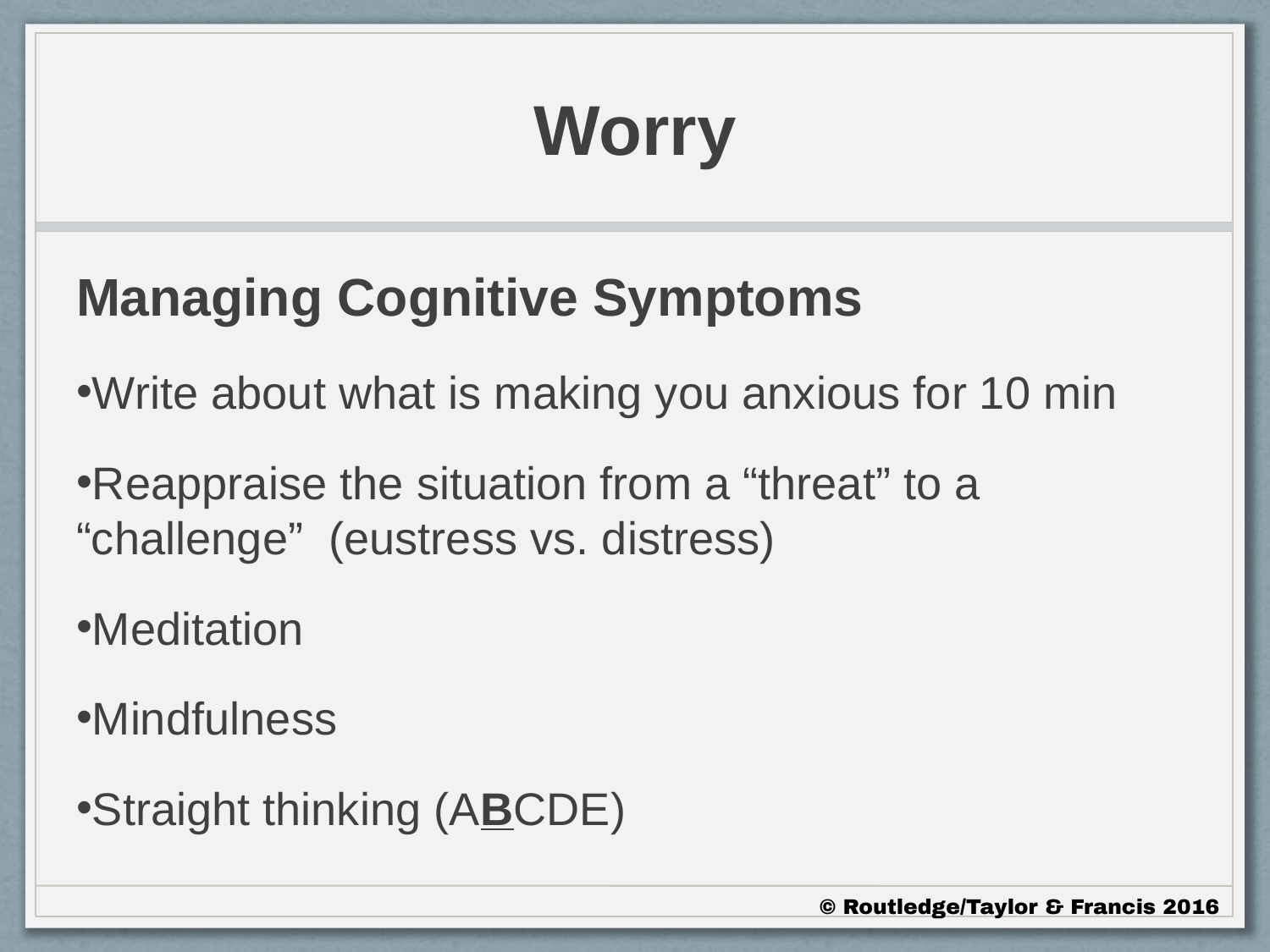

# Worry
Managing Cognitive Symptoms
Write about what is making you anxious for 10 min
Reappraise the situation from a “threat” to a “challenge”  (eustress vs. distress)
Meditation
Mindfulness
Straight thinking (ABCDE)

© Routledge/Taylor & Francis 2016